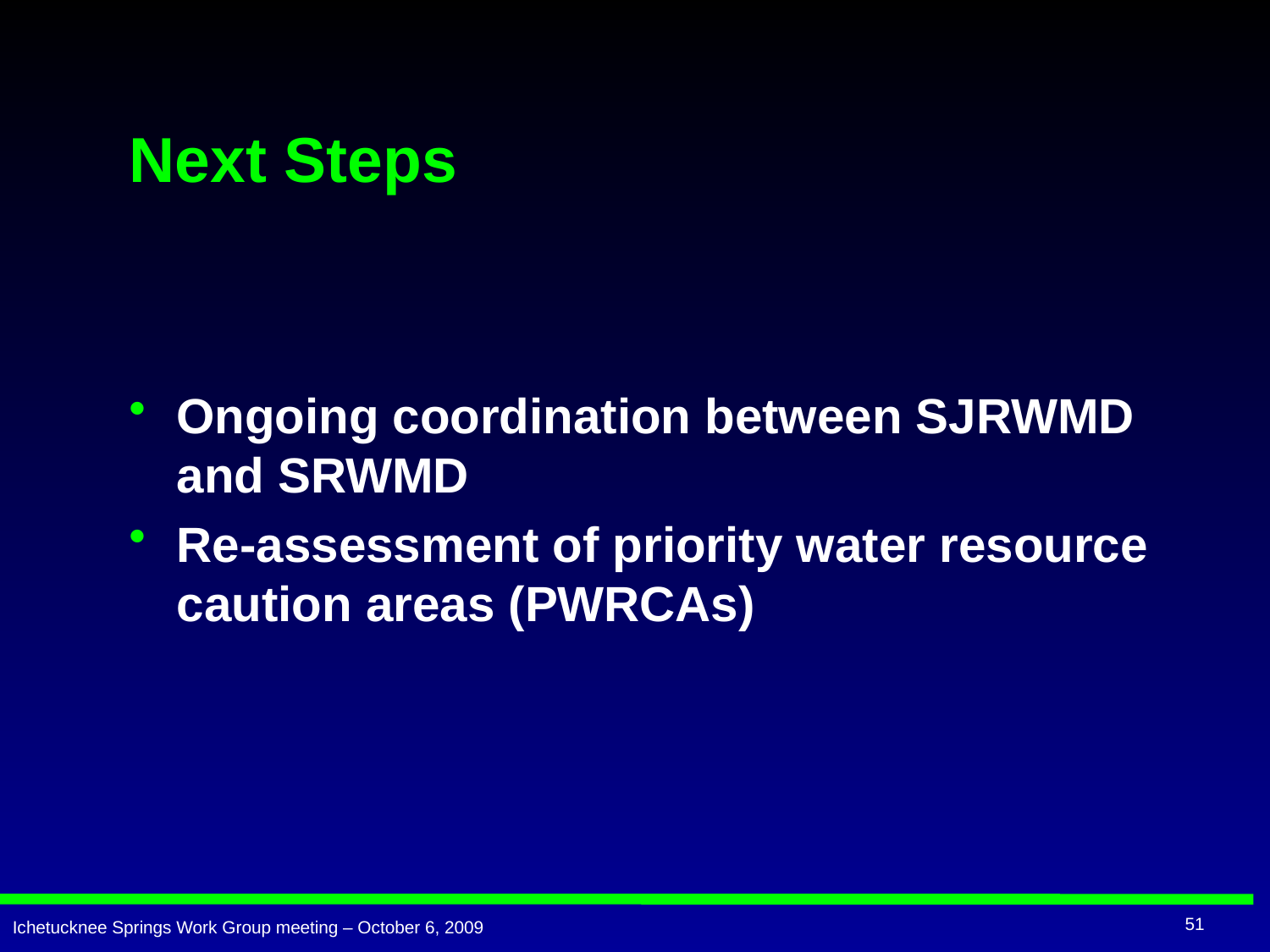

# Next Steps
Ongoing coordination between SJRWMD and SRWMD
Re-assessment of priority water resource caution areas (PWRCAs)
51
Ichetucknee Springs Work Group meeting – October 6, 2009